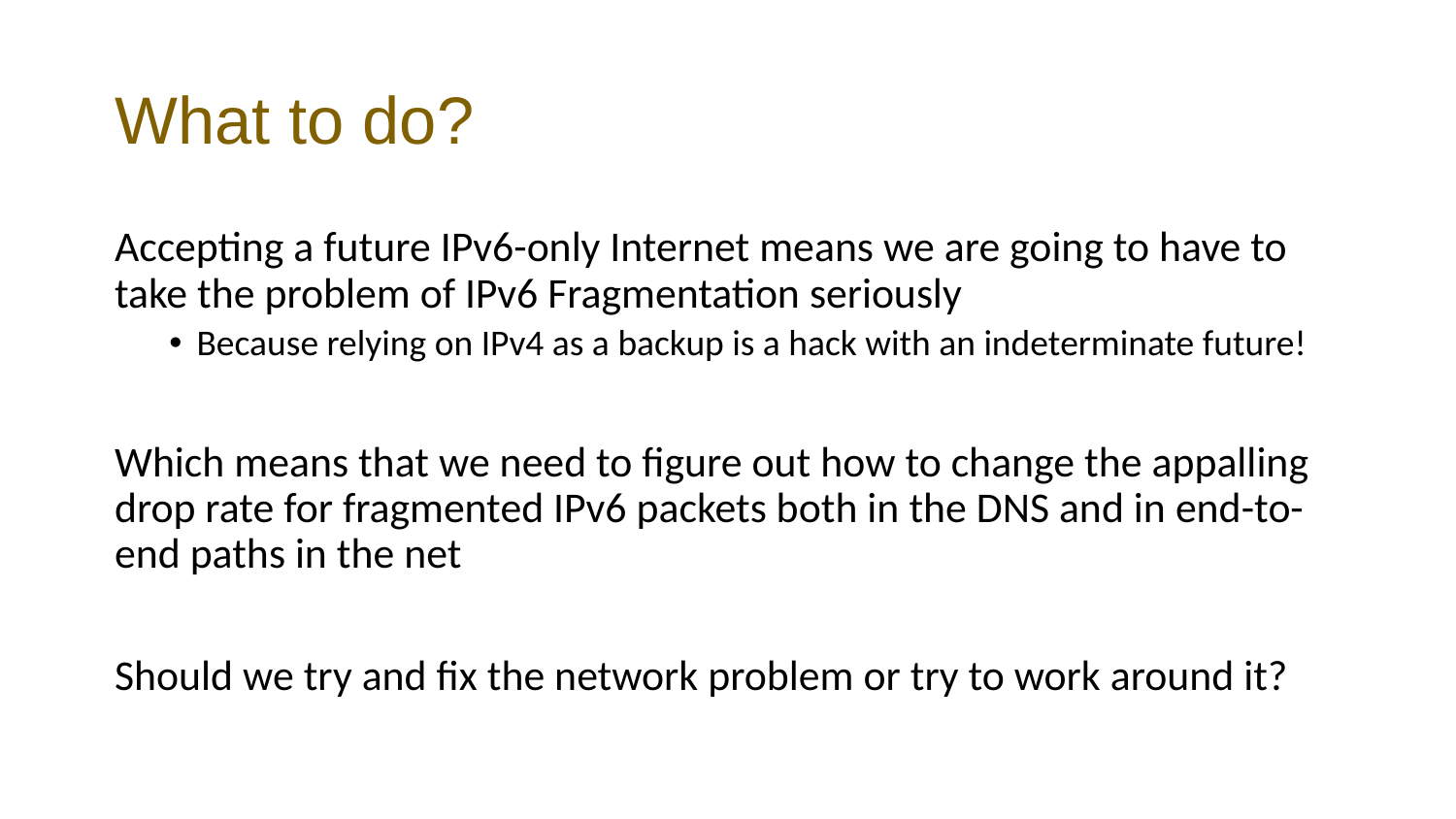

# What to do?
Accepting a future IPv6-only Internet means we are going to have to take the problem of IPv6 Fragmentation seriously
Because relying on IPv4 as a backup is a hack with an indeterminate future!

Which means that we need to figure out how to change the appalling drop rate for fragmented IPv6 packets both in the DNS and in end-to-end paths in the net

Should we try and fix the network problem or try to work around it?